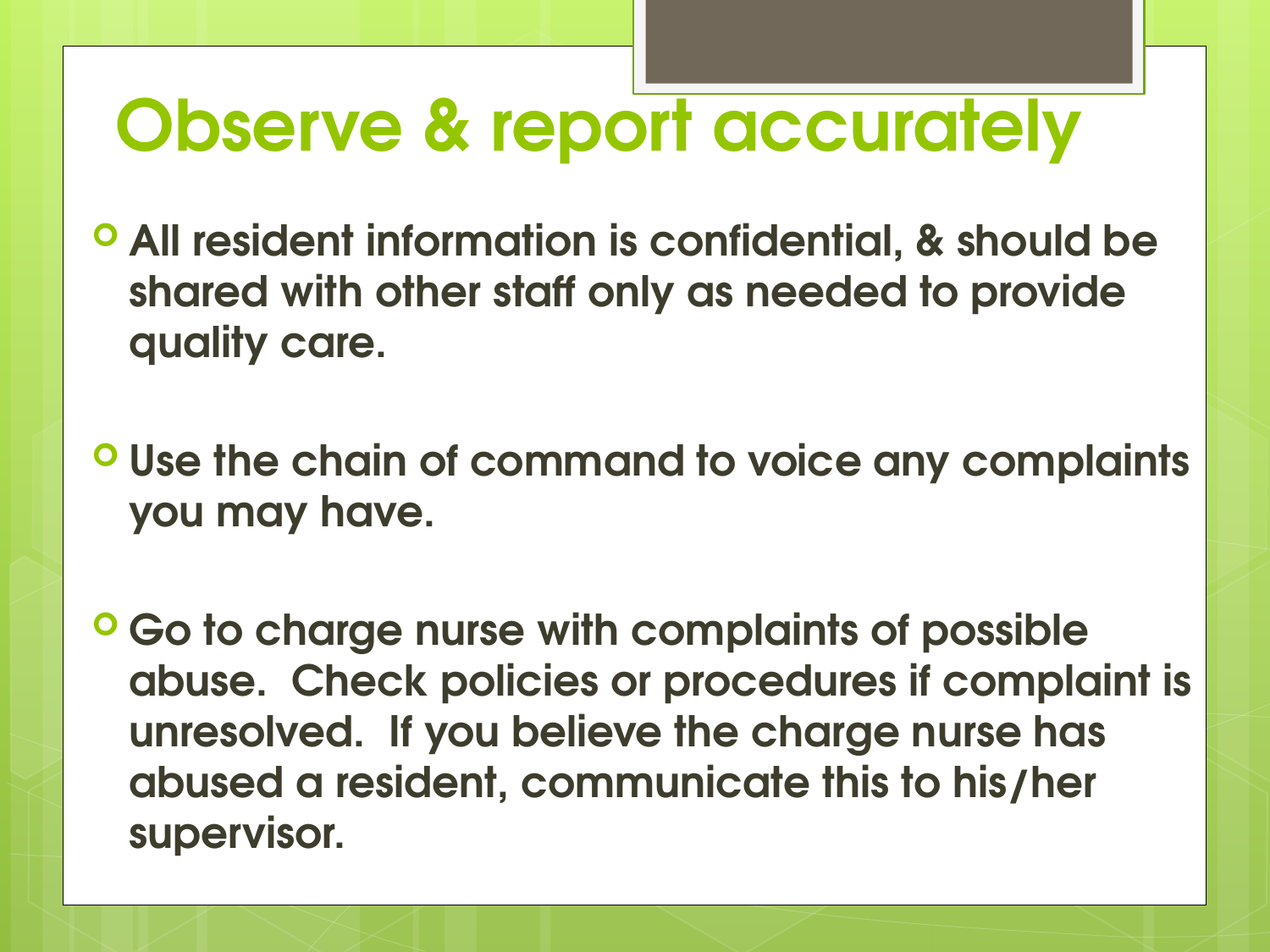

# Observe & report accurately
All resident information is confidential, & should be shared with other staff only as needed to provide quality care.

Use the chain of command to voice any complaints you may have.

Go to charge nurse with complaints of possible abuse.  Check policies or procedures if complaint is unresolved.  If you believe the charge nurse has abused a resident, communicate this to his/her supervisor.